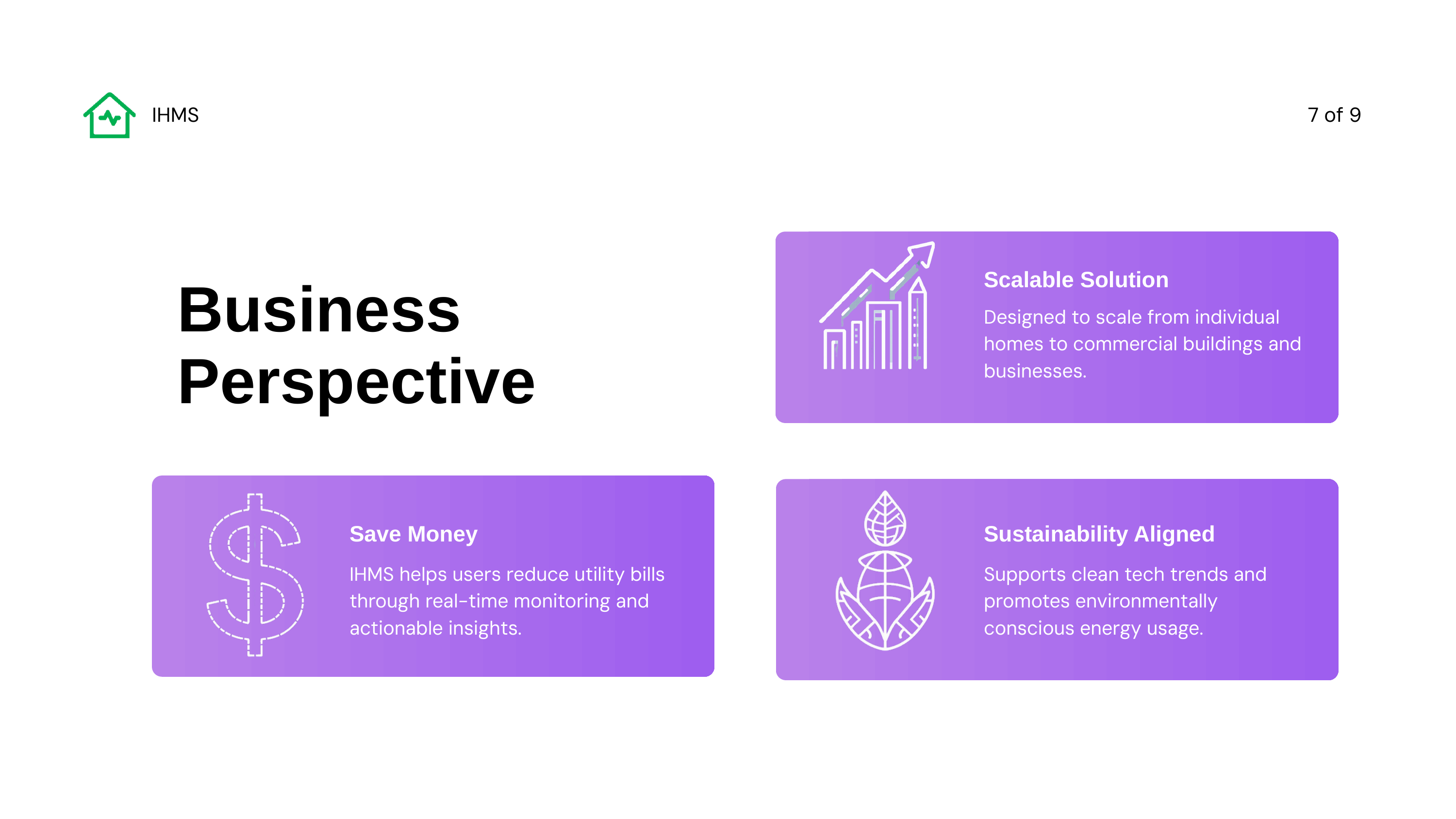

IHMS
7 of 9

Scalable Solution
Business Perspective
Designed to scale from individual homes to commercial buildings and businesses.

Save Money
Sustainability Aligned
IHMS helps users reduce utility bills through real-time monitoring and actionable insights.
Supports clean tech trends and promotes environmentally conscious energy usage.